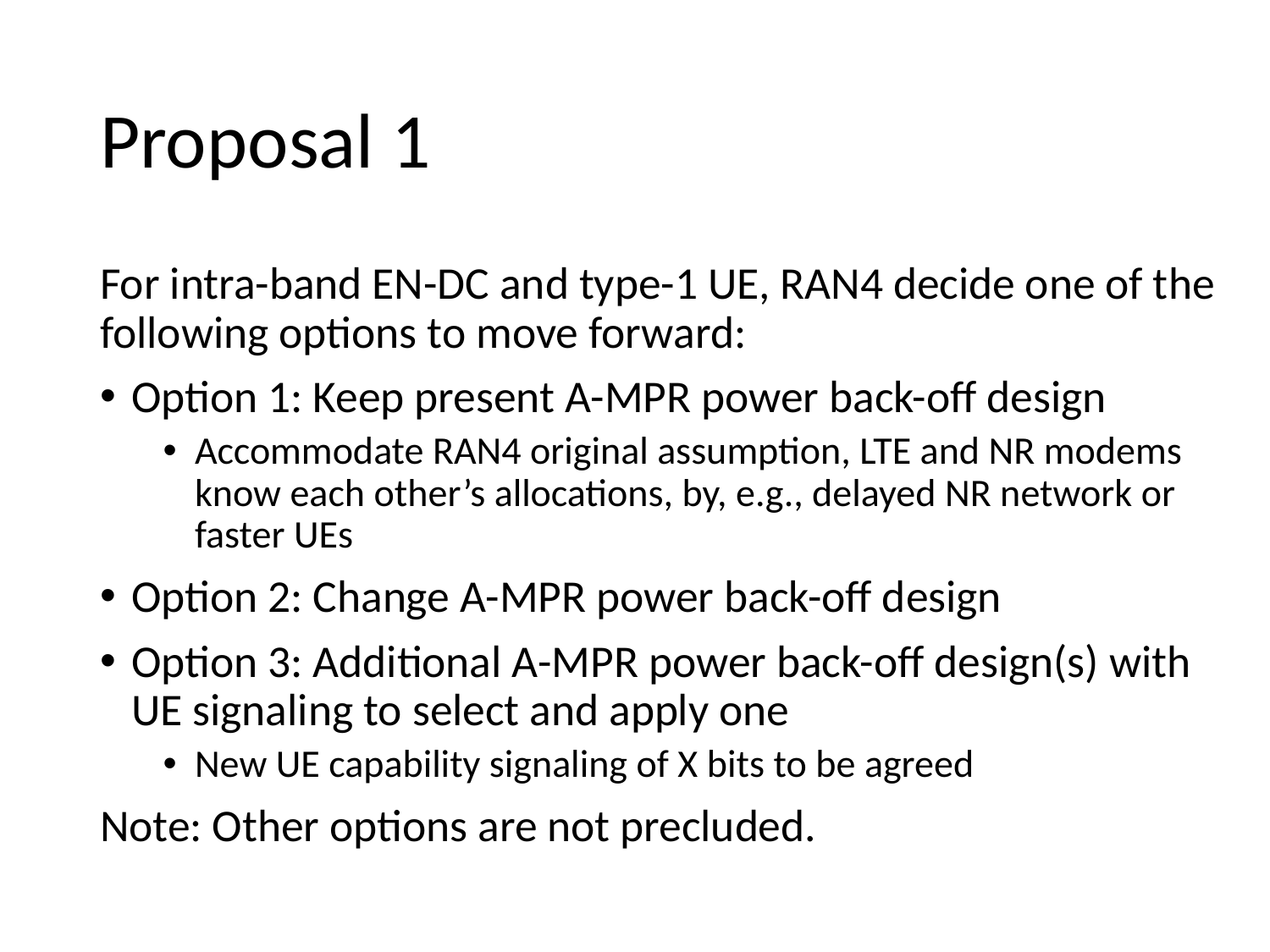

# Proposal 1
For intra-band EN-DC and type-1 UE, RAN4 decide one of the following options to move forward:
Option 1: Keep present A-MPR power back-off design
Accommodate RAN4 original assumption, LTE and NR modems know each other’s allocations, by, e.g., delayed NR network or faster UEs
Option 2: Change A-MPR power back-off design
Option 3: Additional A-MPR power back-off design(s) with UE signaling to select and apply one
New UE capability signaling of X bits to be agreed
Note: Other options are not precluded.